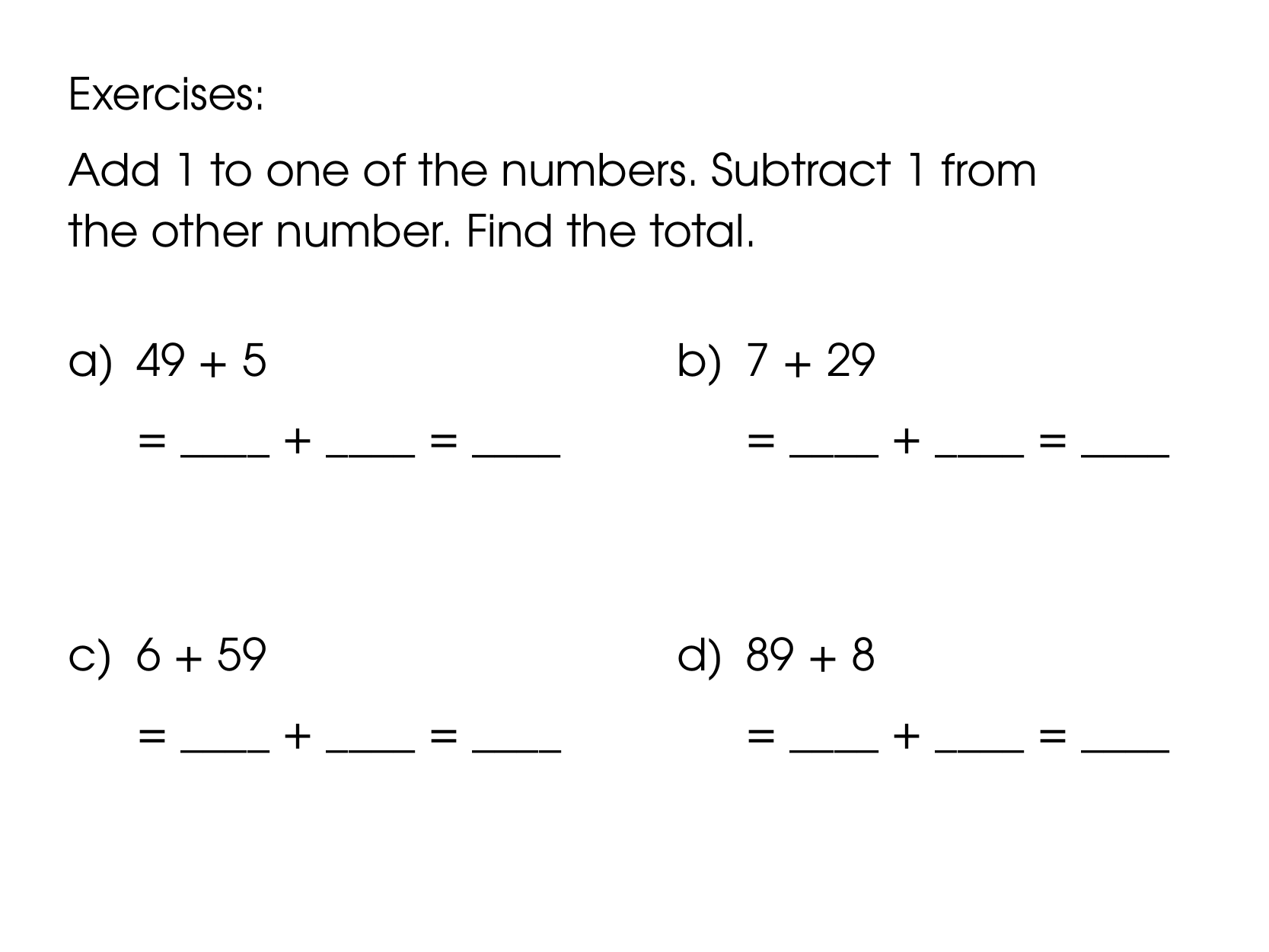

Exercises:
Add 1 to one of the numbers. Subtract 1 from
the other number. Find the total.
a)
49 + 5
= ____ + ____ = ____
b)
7 + 29
= ____ + ____ = ____
c)
6 + 59
= ____ + ____ = ____
d)
89 + 8
= ____ + ____ = ____